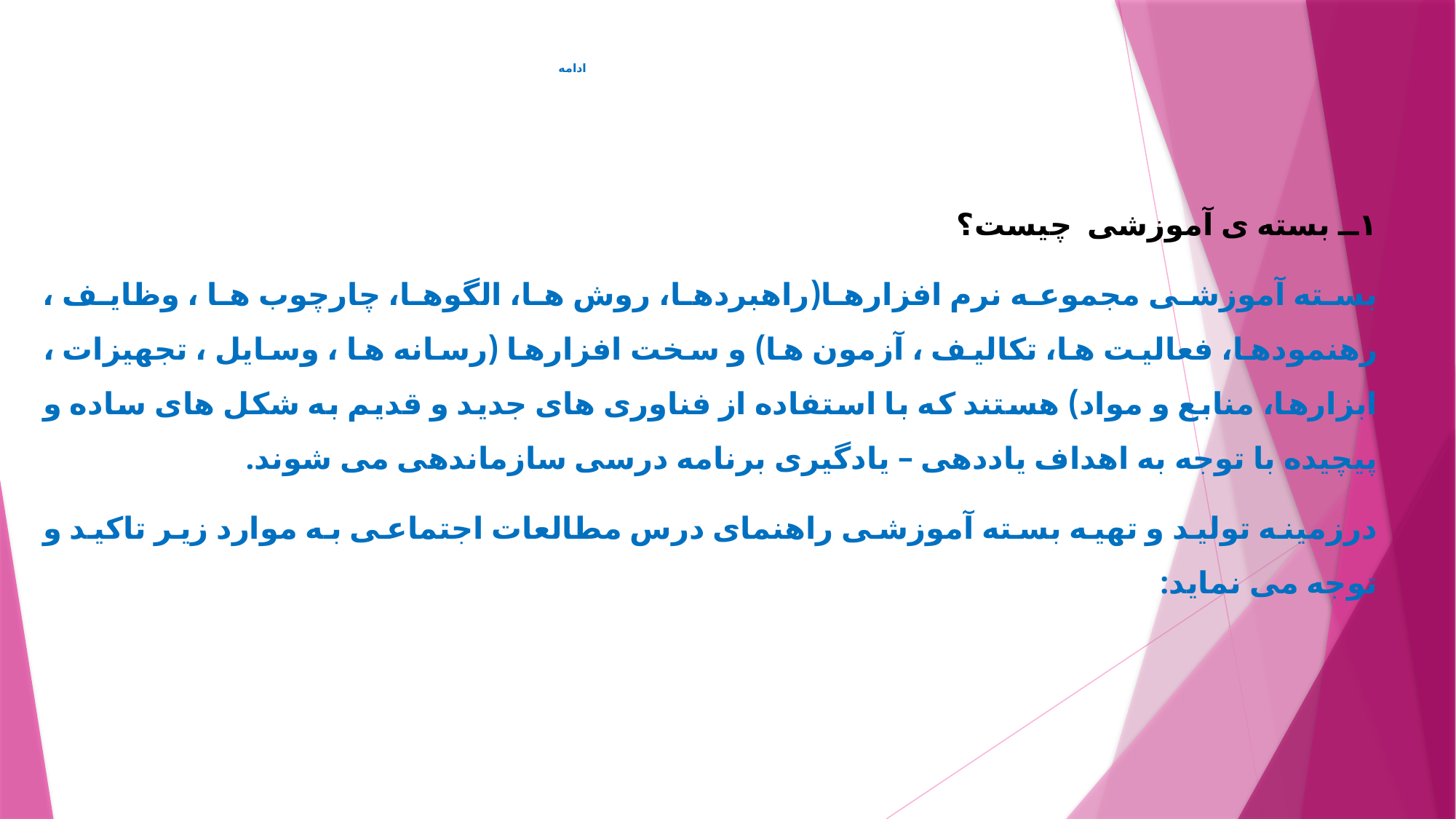

# ادامه
١ــ بسته ی آموزشی  چيست؟
بسته آموزشی مجموعه نرم افزارها(راهبردها، روش ها، الگوها، چارچوب ها ، وظایف ، رهنمودها، فعالیت ها، تکالیف ، آزمون ها) و سخت افزارها (رسانه ها ، وسایل ، تجهیزات ، ابزارها، منابع و مواد) هستند که با استفاده از فناوری های جدید و قدیم به شکل های ساده و پیچیده با توجه به اهداف یاددهی – یادگیری برنامه درسی سازماندهی می شوند.
درزمینه تولید و تهیه بسته آموزشی راهنمای درس مطالعات اجتماعی به موارد زیر تاکید و توجه می نماید: